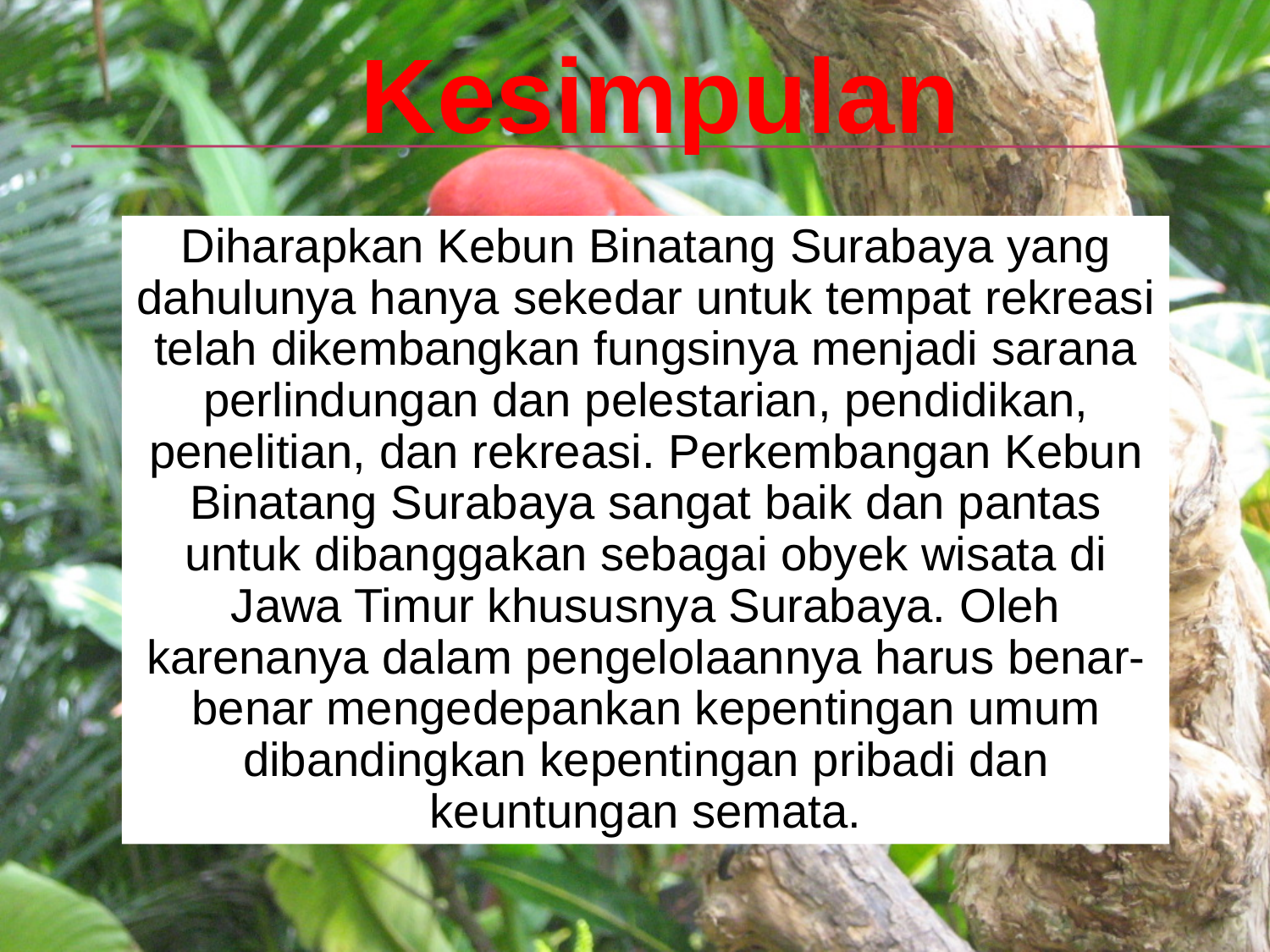

Kesimpulan
Diharapkan Kebun Binatang Surabaya yang dahulunya hanya sekedar untuk tempat rekreasi telah dikembangkan fungsinya menjadi sarana perlindungan dan pelestarian, pendidikan, penelitian, dan rekreasi. Perkembangan Kebun Binatang Surabaya sangat baik dan pantas untuk dibanggakan sebagai obyek wisata di Jawa Timur khususnya Surabaya. Oleh karenanya dalam pengelolaannya harus benar-benar mengedepankan kepentingan umum dibandingkan kepentingan pribadi dan keuntungan semata.